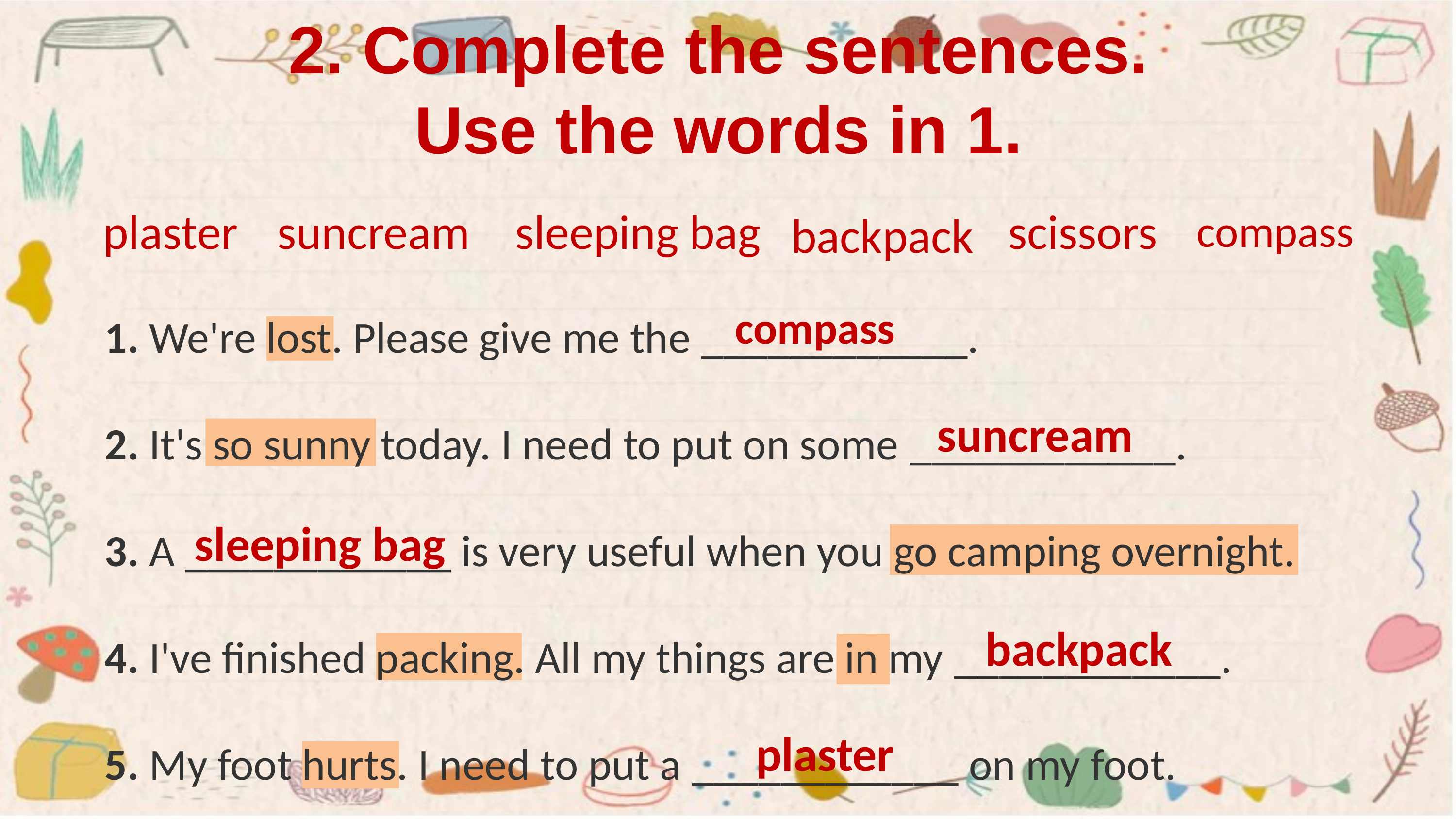

2. Complete the sentences.
Use the words in 1.
suncream
sleeping bag
scissors
plaster
compass
backpack
1. We're lost. Please give me the ____________.
2. It's so sunny today. I need to put on some ____________.
3. A ____________ is very useful when you go camping overnight.
4. I've finished packing. All my things are in my ____________.
5. My foot hurts. I need to put a ____________ on my foot.
compass

suncream

sleeping bag

backpack

plaster